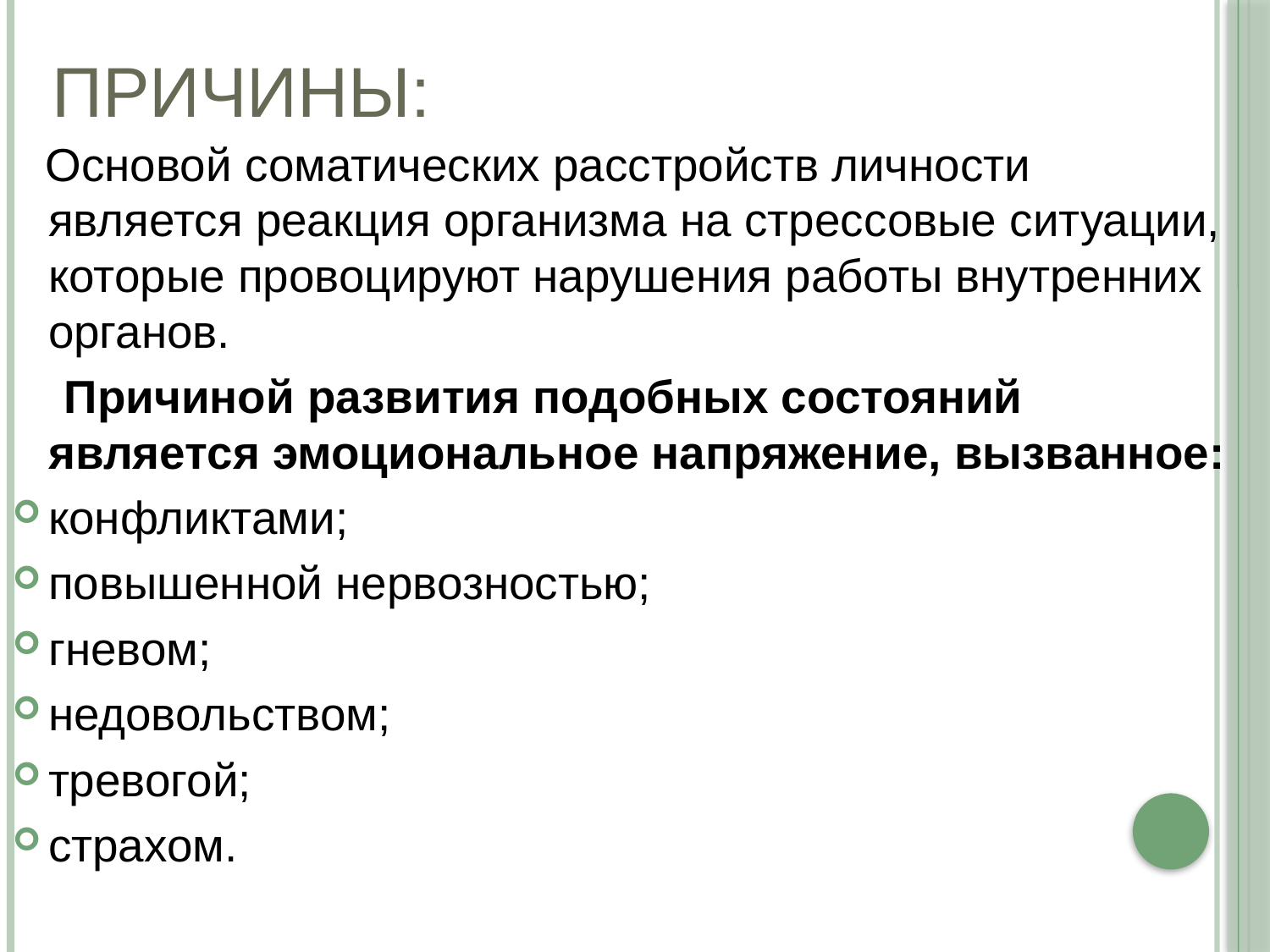

# Причины:
   Основой соматических расстройств личности является реакция организма на стрессовые ситуации, которые провоцируют нарушения работы внутренних органов.
    Причиной развития подобных состояний является эмоциональное напряжение, вызванное:
конфликтами;
повышенной нервозностью;
гневом;
недовольством;
тревогой;
страхом.